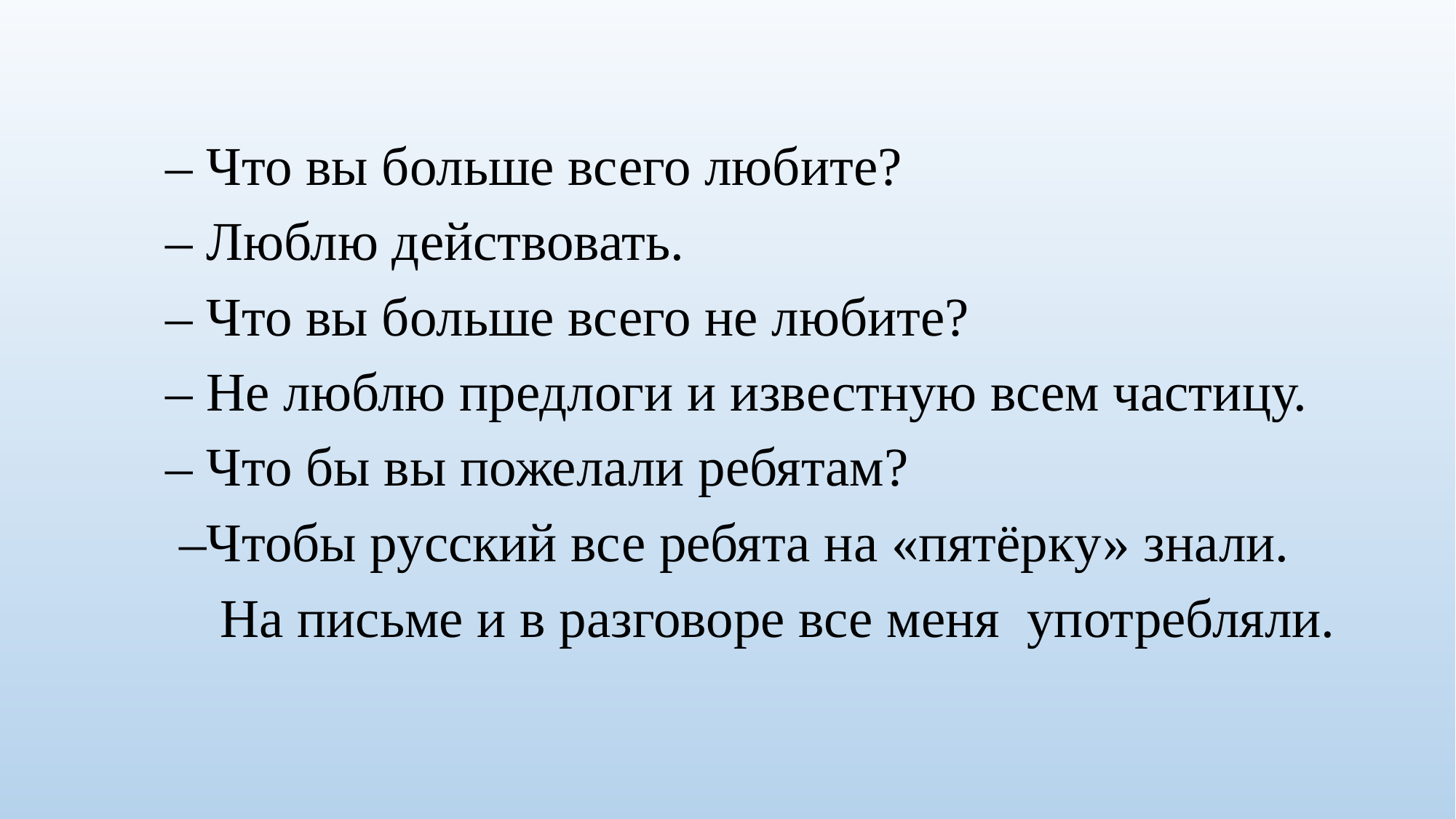

# – Что вы больше всего любите? – Люблю действовать. – Что вы больше всего не любите? – Не люблю предлоги и известную всем частицу. – Что бы вы пожелали ребятам? –Чтобы русский все ребята на «пятёрку» знали. На письме и в разговоре все меня  употребляли.